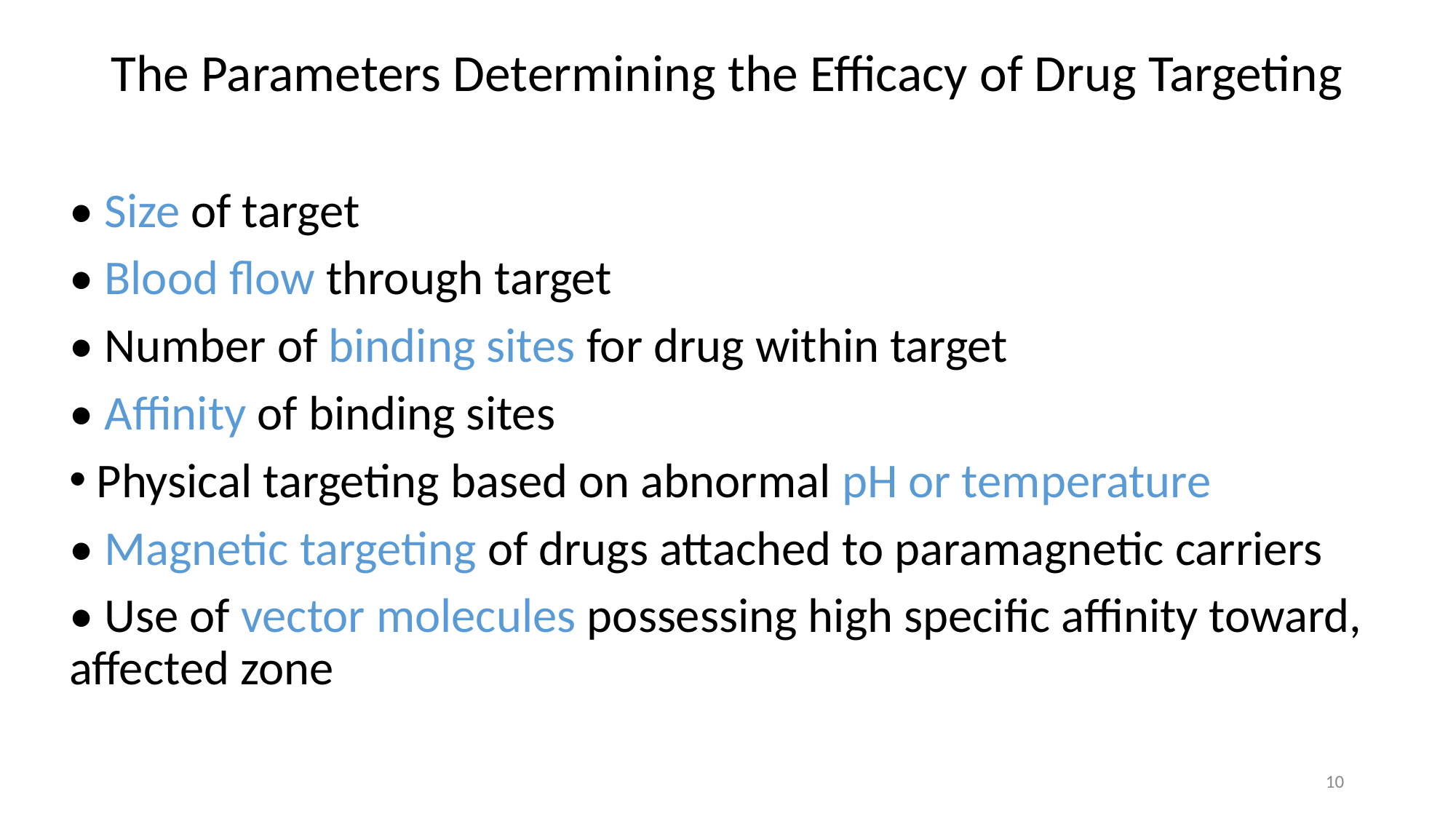

# The Parameters Determining the Efficacy of Drug Targeting
• Size of target
• Blood flow through target
• Number of binding sites for drug within target
• Affinity of binding sites
Physical targeting based on abnormal pH or temperature
• Magnetic targeting of drugs attached to paramagnetic carriers
• Use of vector molecules possessing high specific affinity toward, affected zone

10